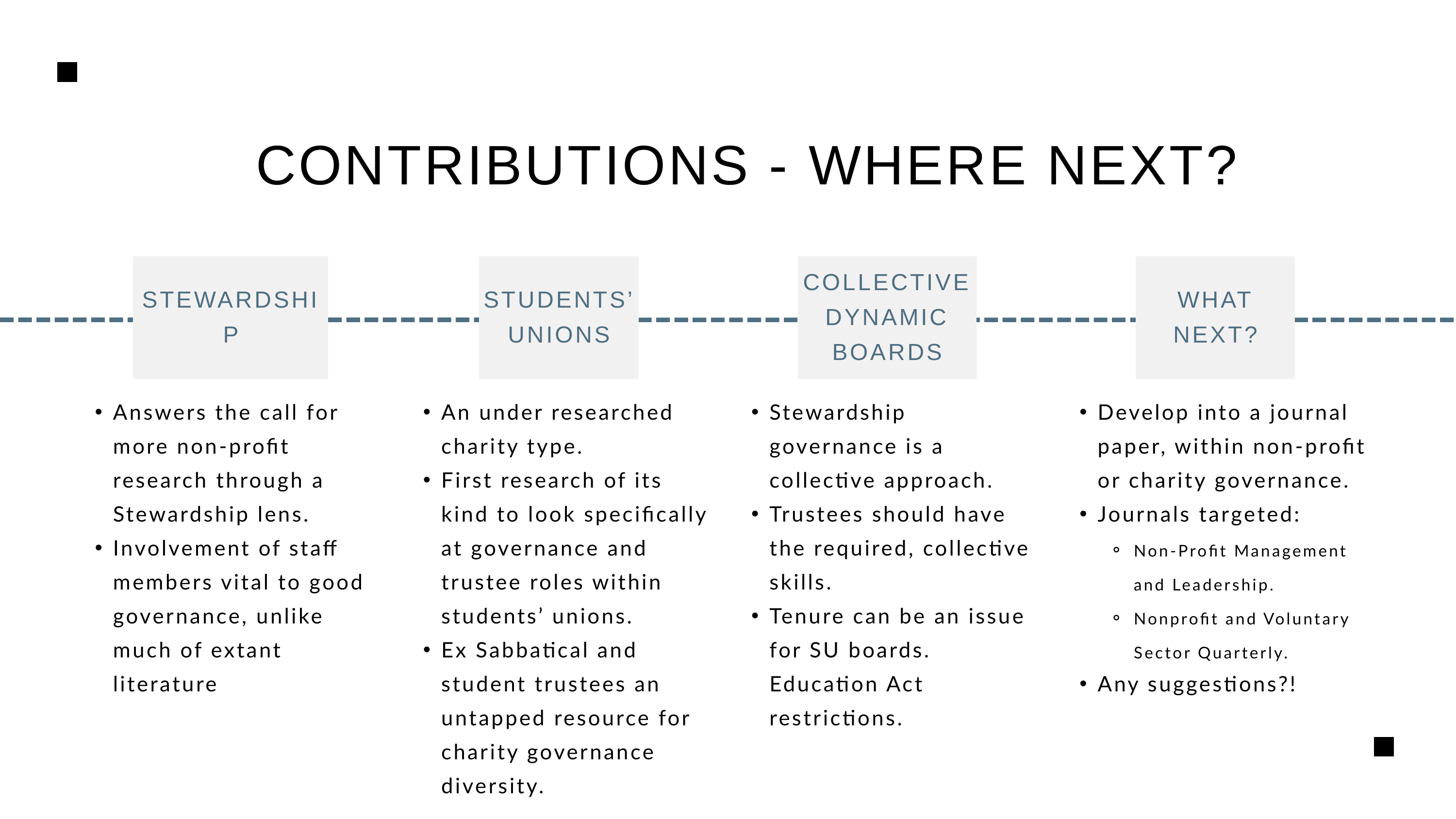

CONTRIBUTIONS - WHERE NEXT?

STEWARDSHIP

STUDENTS’ UNIONS

COLLECTIVE DYNAMIC BOARDS

WHAT NEXT?

Answers the call for more non-profit research through a Stewardship lens.
Involvement of staff members vital to good governance, unlike much of extant literature
An under researched charity type.
First research of its kind to look specifically at governance and trustee roles within students’ unions.
Ex Sabbatical and student trustees an untapped resource for charity governance diversity.
Stewardship governance is a collective approach.
Trustees should have the required, collective skills.
Tenure can be an issue for SU boards. Education Act restrictions.
Develop into a journal paper, within non-profit or charity governance.
Journals targeted:
Non-Profit Management and Leadership.
Nonprofit and Voluntary Sector Quarterly.
Any suggestions?!